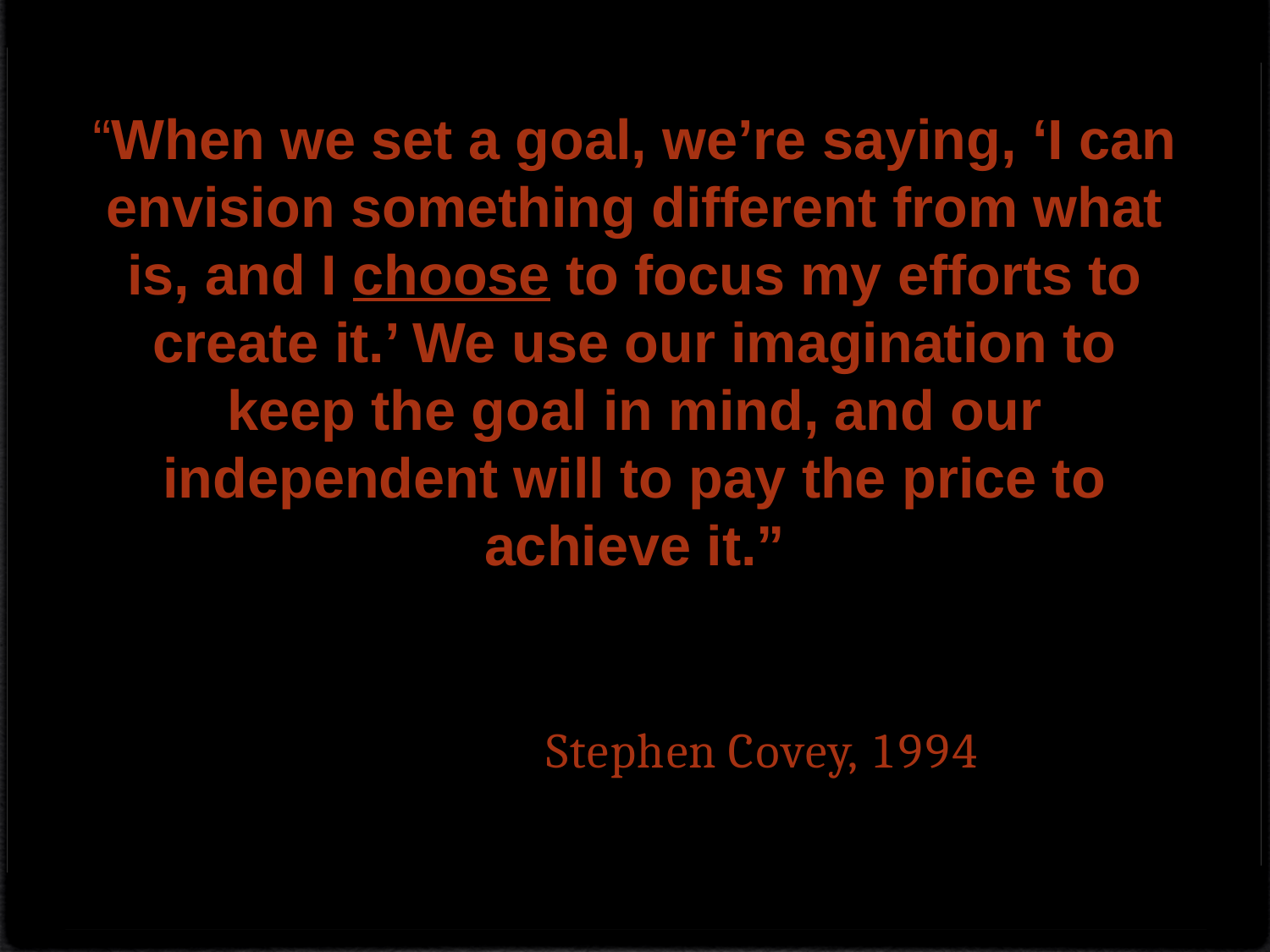

# “When we set a goal, we’re saying, ‘I can envision something different from what is, and I choose to focus my efforts to create it.’ We use our imagination to keep the goal in mind, and our independent will to pay the price to achieve it.” Stephen Covey, 1994